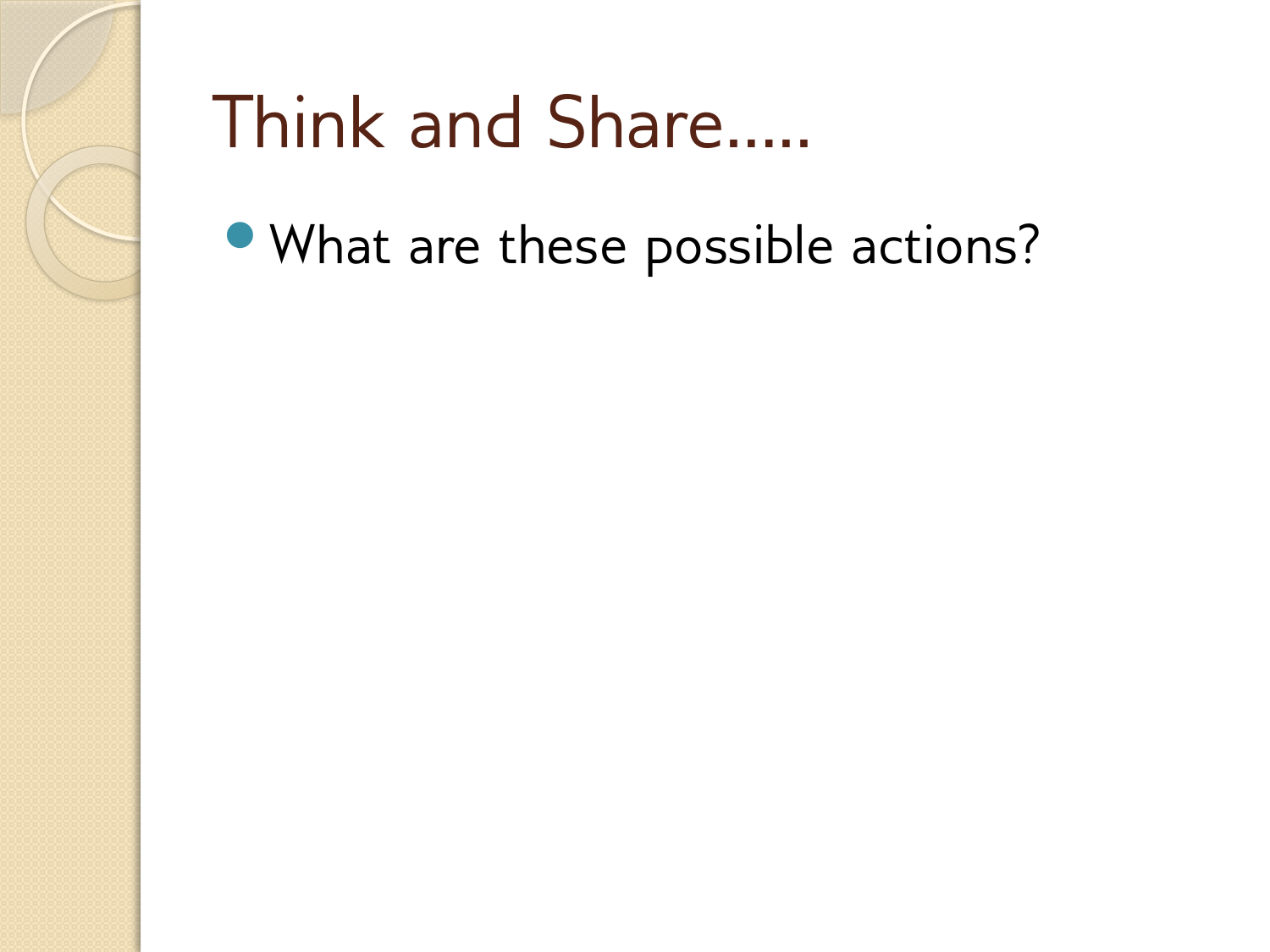

# Think and Share…..
What are these possible actions?